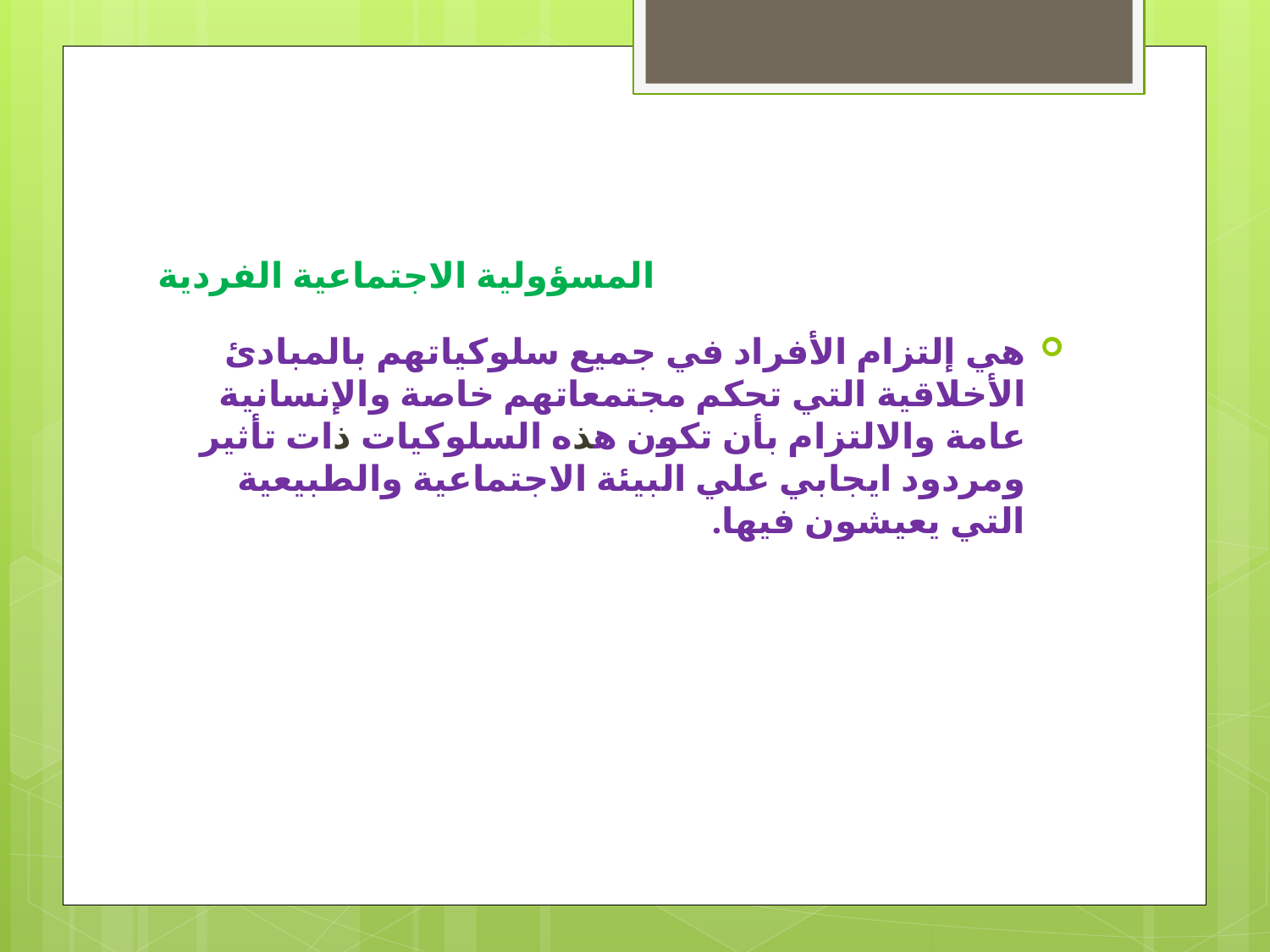

# المسؤولية الاجتماعية الفردية
هي إلتزام الأفراد في جميع سلوكياتهم بالمبادئ الأخلاقية التي تحكم مجتمعاتهم خاصة والإنسانية عامة والالتزام بأن تكون هذه السلوكيات ذات تأثير ومردود ايجابي علي البيئة الاجتماعية والطبيعية التي يعيشون فيها.